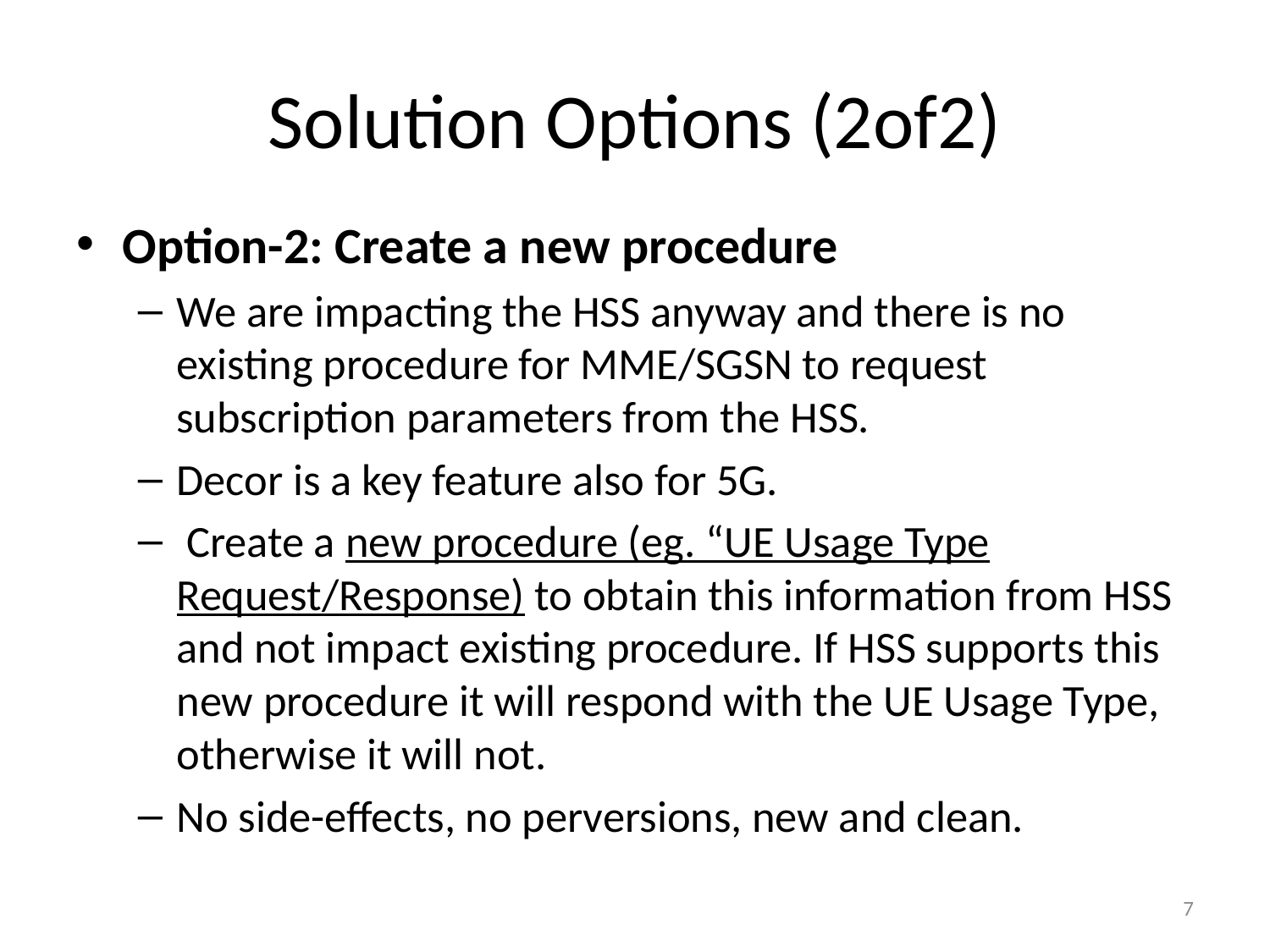

# Solution Options (2of2)
Option-2: Create a new procedure
We are impacting the HSS anyway and there is no existing procedure for MME/SGSN to request subscription parameters from the HSS.
Decor is a key feature also for 5G.
 Create a new procedure (eg. “UE Usage Type Request/Response) to obtain this information from HSS and not impact existing procedure. If HSS supports this new procedure it will respond with the UE Usage Type, otherwise it will not.
No side-effects, no perversions, new and clean.
7